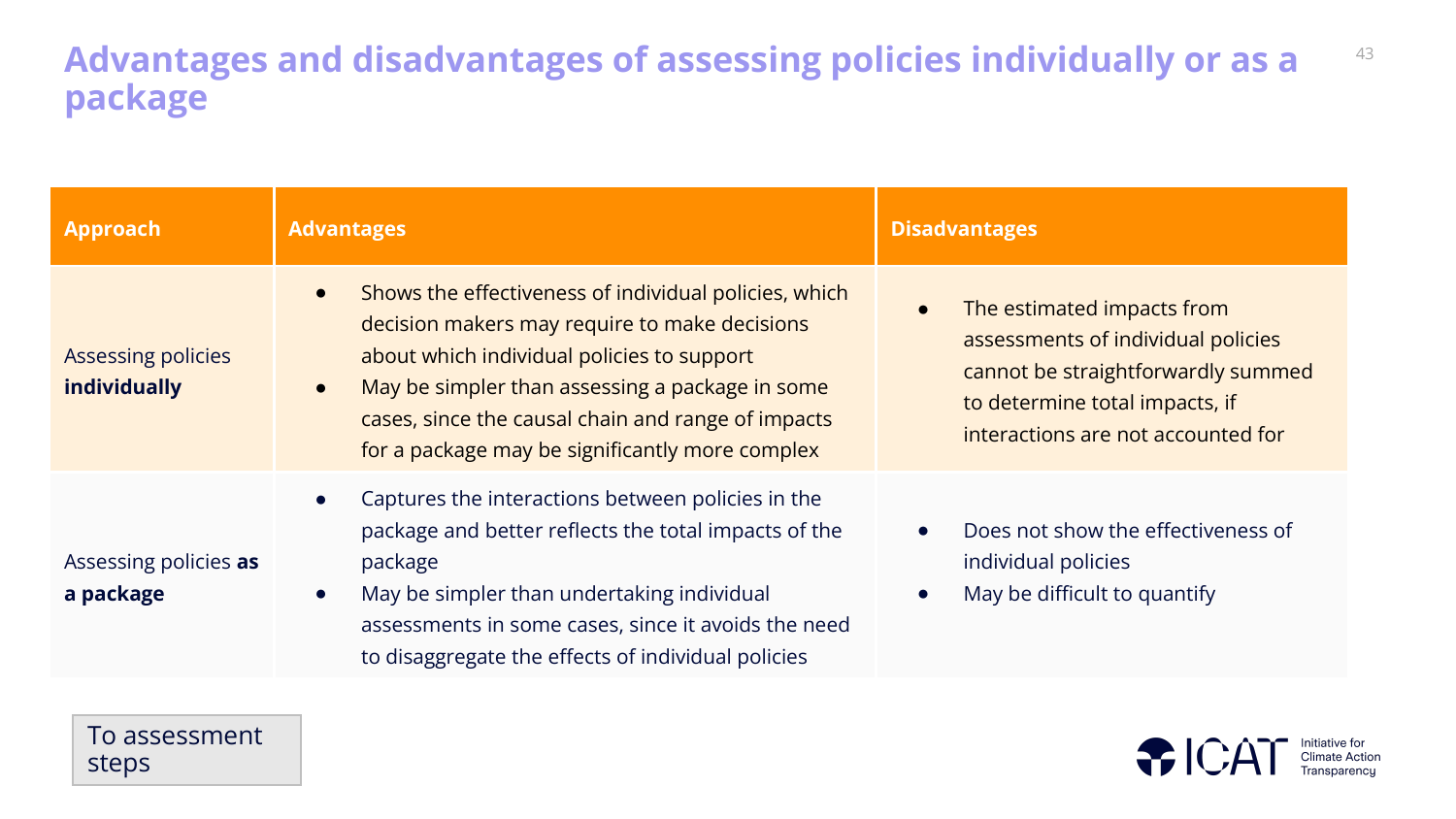

# Advantages and disadvantages of assessing policies individually or as a package
| Approach | Advantages | Disadvantages |
| --- | --- | --- |
| Assessing policies individually | Shows the effectiveness of individual policies, which decision makers may require to make decisions about which individual policies to support May be simpler than assessing a package in some cases, since the causal chain and range of impacts for a package may be significantly more complex | The estimated impacts from assessments of individual policies cannot be straightforwardly summed to determine total impacts, if interactions are not accounted for |
| Assessing policies as a package | Captures the interactions between policies in the package and better reflects the total impacts of the package May be simpler than undertaking individual assessments in some cases, since it avoids the need to disaggregate the effects of individual policies | Does not show the effectiveness of individual policies May be difficult to quantify |

To assessment steps